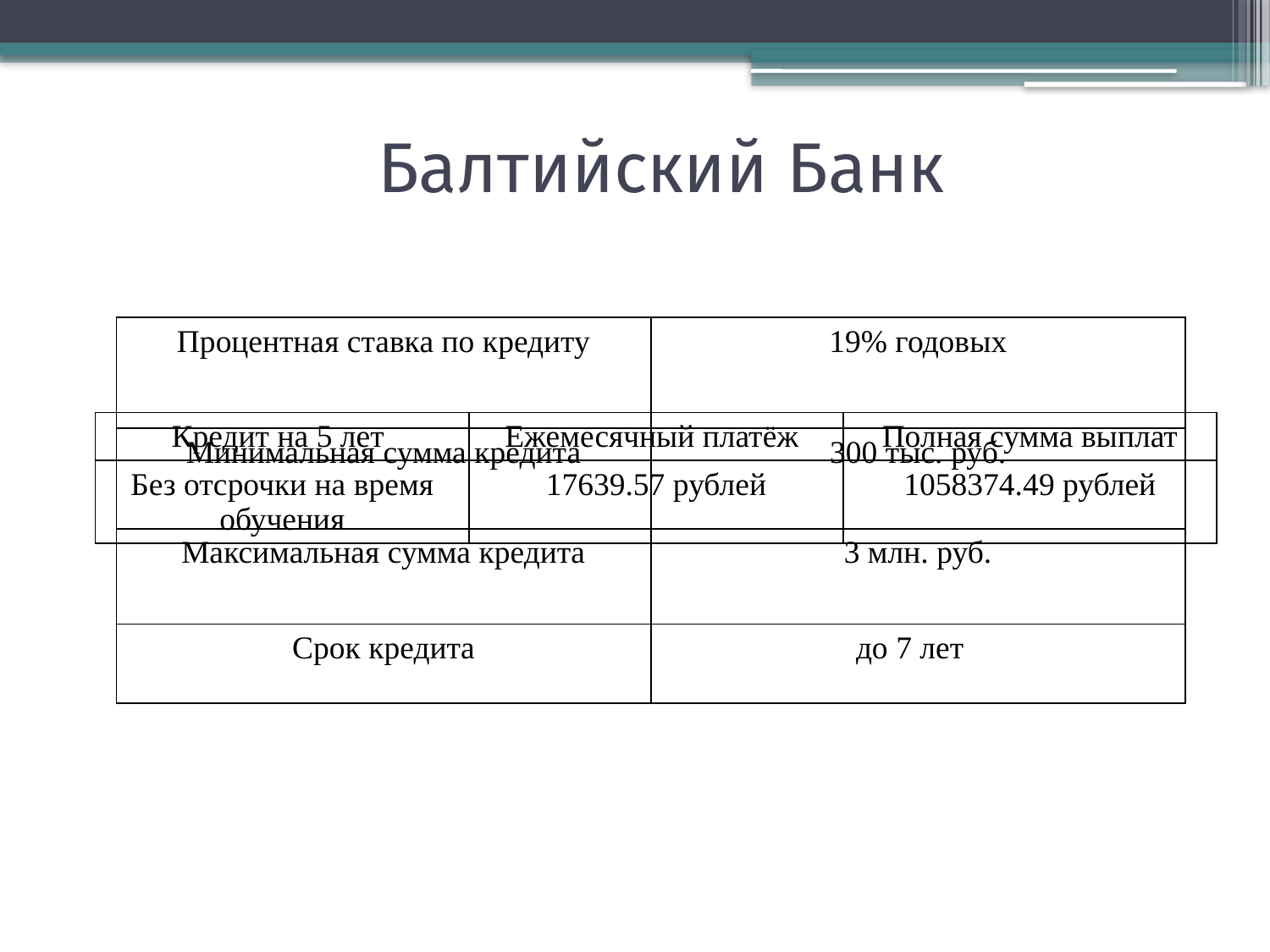

# Балтийский Банк
| Процентная ставка по кредиту | 19% годовых |
| --- | --- |
| Минимальная сумма кредита | 300 тыс. руб. |
| Максимальная сумма кредита | 3 млн. руб. |
| Срок кредита | до 7 лет |
| Кредит на 5 лет | Ежемесячный платёж | Полная сумма выплат |
| --- | --- | --- |
| Без отсрочки на время обучения | 17639.57 рублей | 1058374.49 рублей |